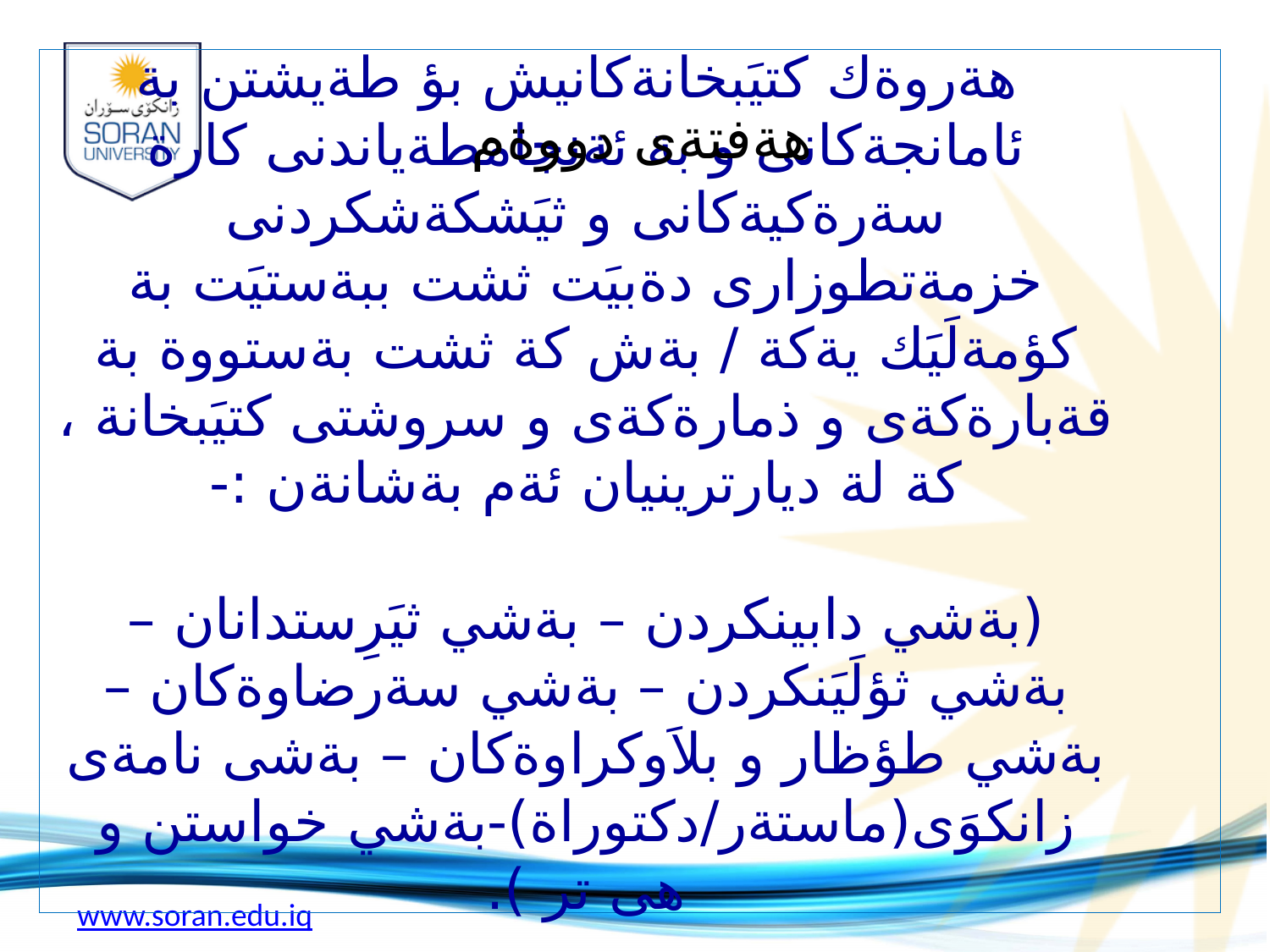

# هةروةك كتيَبخانةكانيش بؤ طةيشتن بة ئامانجةكانى و بة ئةنجامطةياندنى كارة سةرةكيةكانى و ثيَشكةشكردنى خزمةتطوزارى دةبيَت ثشت ببةستيَت بة كؤمةلَيَك يةكة / بةش كة ثشت بةستووة بة قةبارةكةى و ذمارةكةى و سروشتى كتيَبخانة ، كة لة ديارترينيان ئةم بةشانةن :- (بةشي دابينكردن – بةشي ثيَرِستدانان – بةشي ثؤلَيَنكردن – بةشي سةرضاوةكان – بةشي طؤظار و بلاَوكراوةكان – بةشى نامةى زانكوَى(ماستةر/دكتوراة)-بةشي خواستن و هى تر ).
هةفتةى دووةم